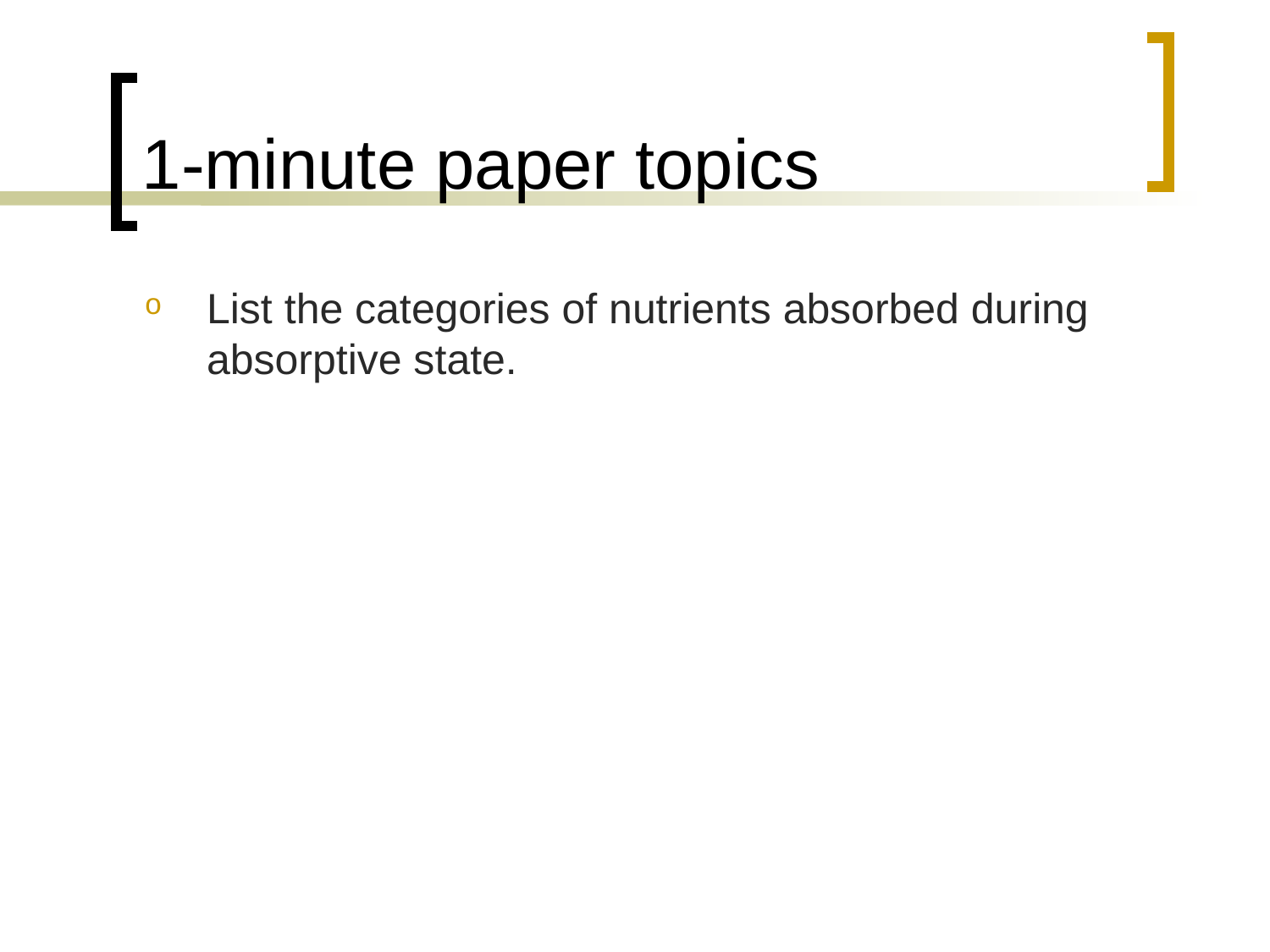

# 1-minute paper topics
List the categories of nutrients absorbed during absorptive state.